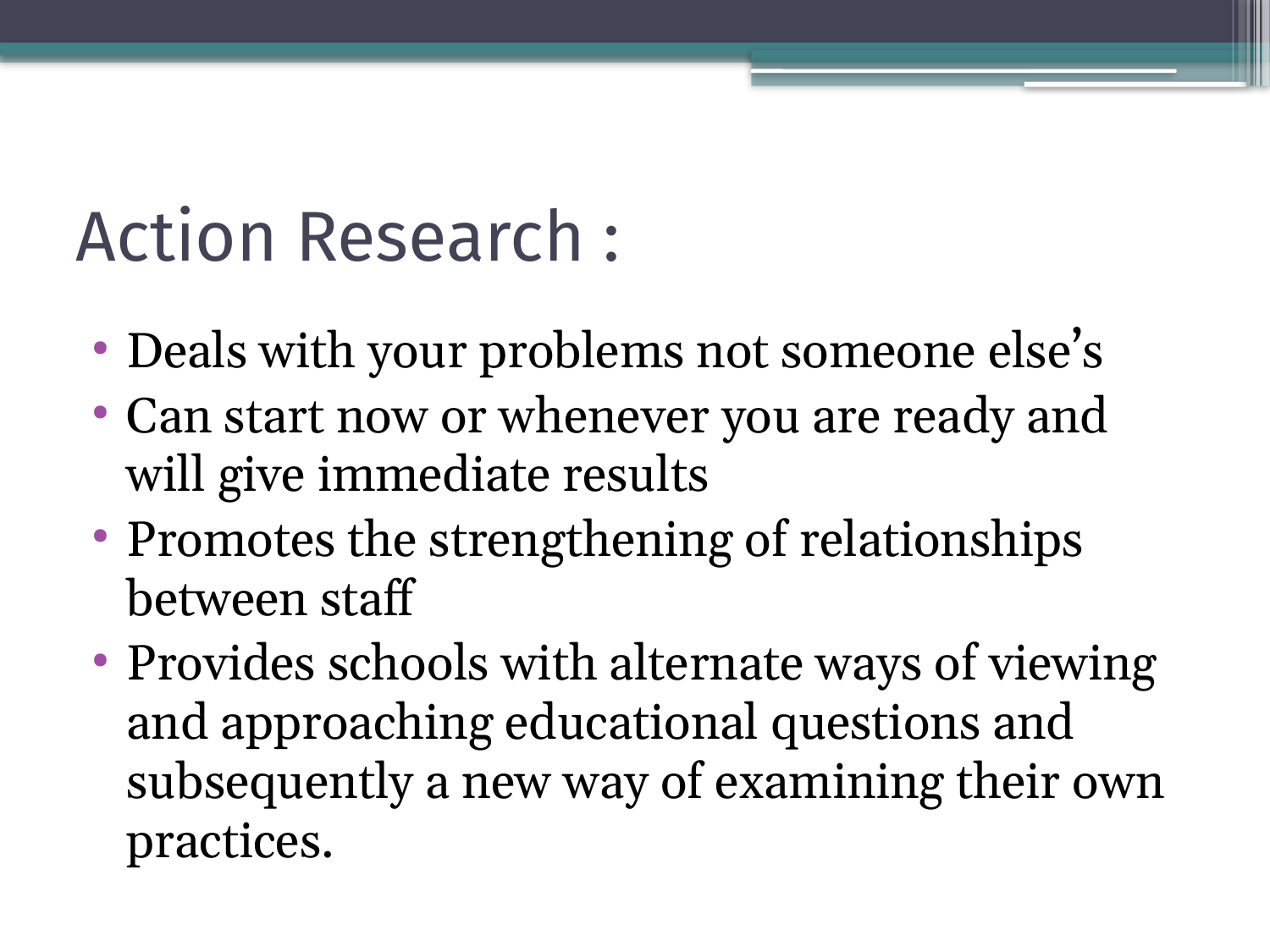

# Action Research :
Deals with your problems not someone else’s
Can start now or whenever you are ready and will give immediate results
Promotes the strengthening of relationships between staff
Provides schools with alternate ways of viewing and approaching educational questions and subsequently a new way of examining their own practices.